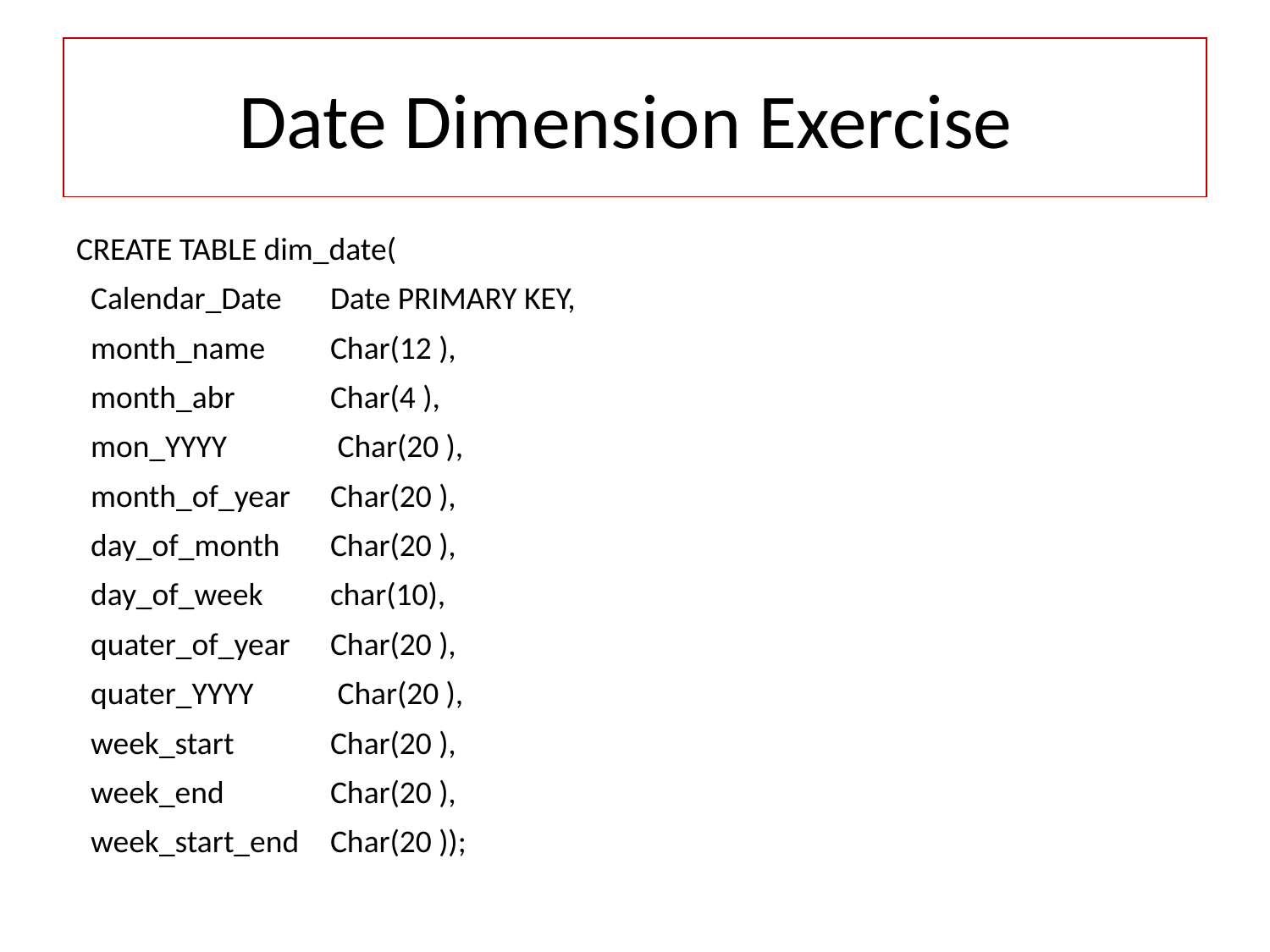

# Date Dimension Exercise
CREATE TABLE dim_date(
  Calendar_Date	Date PRIMARY KEY,
  month_name	Char(12 ),
  month_abr	Char(4 ),
  mon_YYYY	 Char(20 ),
  month_of_year	Char(20 ),
  day_of_month	Char(20 ),
  day_of_week  	char(10),
  quater_of_year	Char(20 ),
  quater_YYYY	 Char(20 ),
  week_start	Char(20 ),
  week_end	Char(20 ),
  week_start_end	Char(20 ));